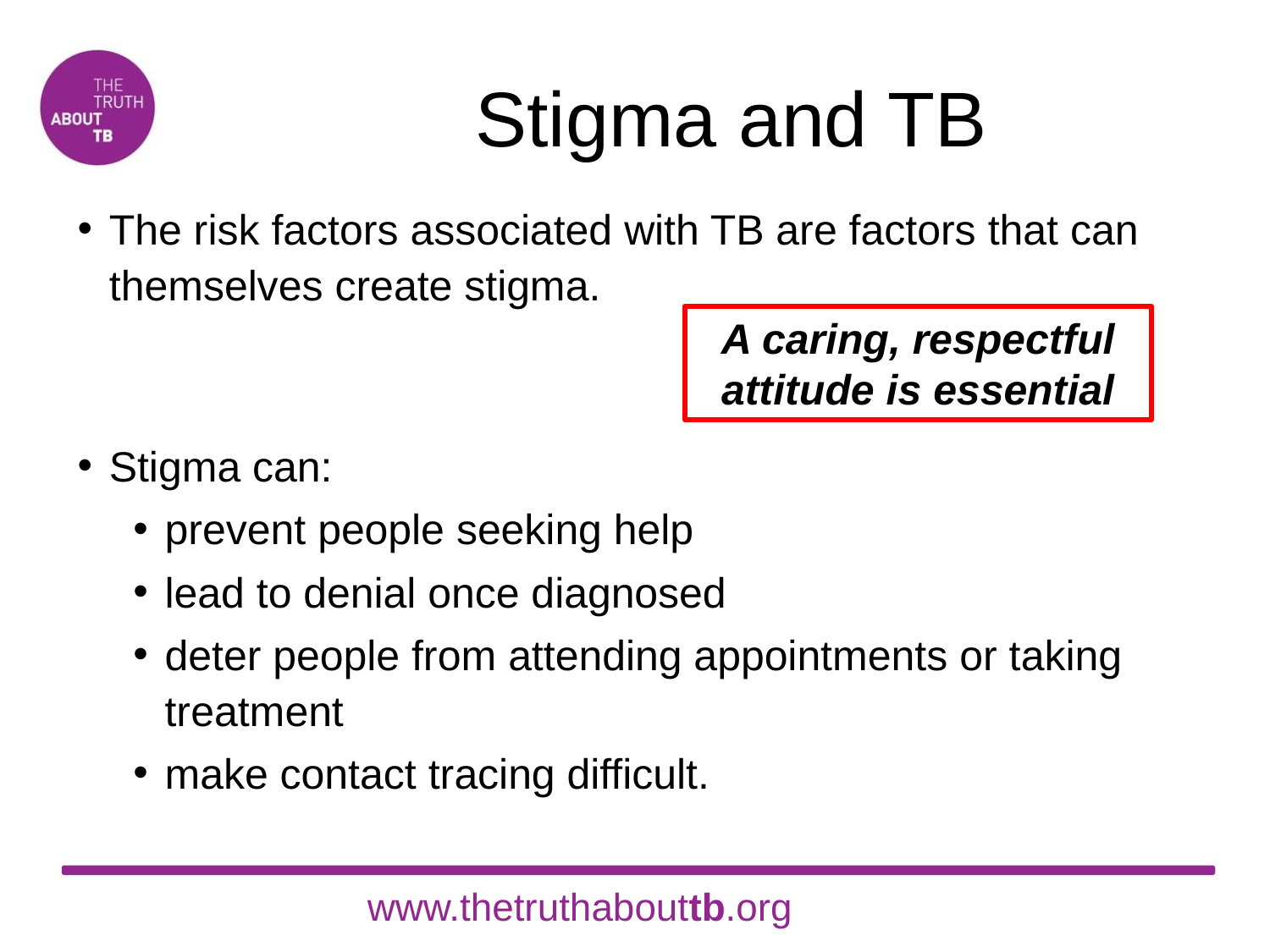

# Stigma and TB
The risk factors associated with TB are factors that can themselves create stigma.

Stigma can:
prevent people seeking help
lead to denial once diagnosed
deter people from attending appointments or taking treatment
make contact tracing difficult.

A caring, respectful attitude is essential